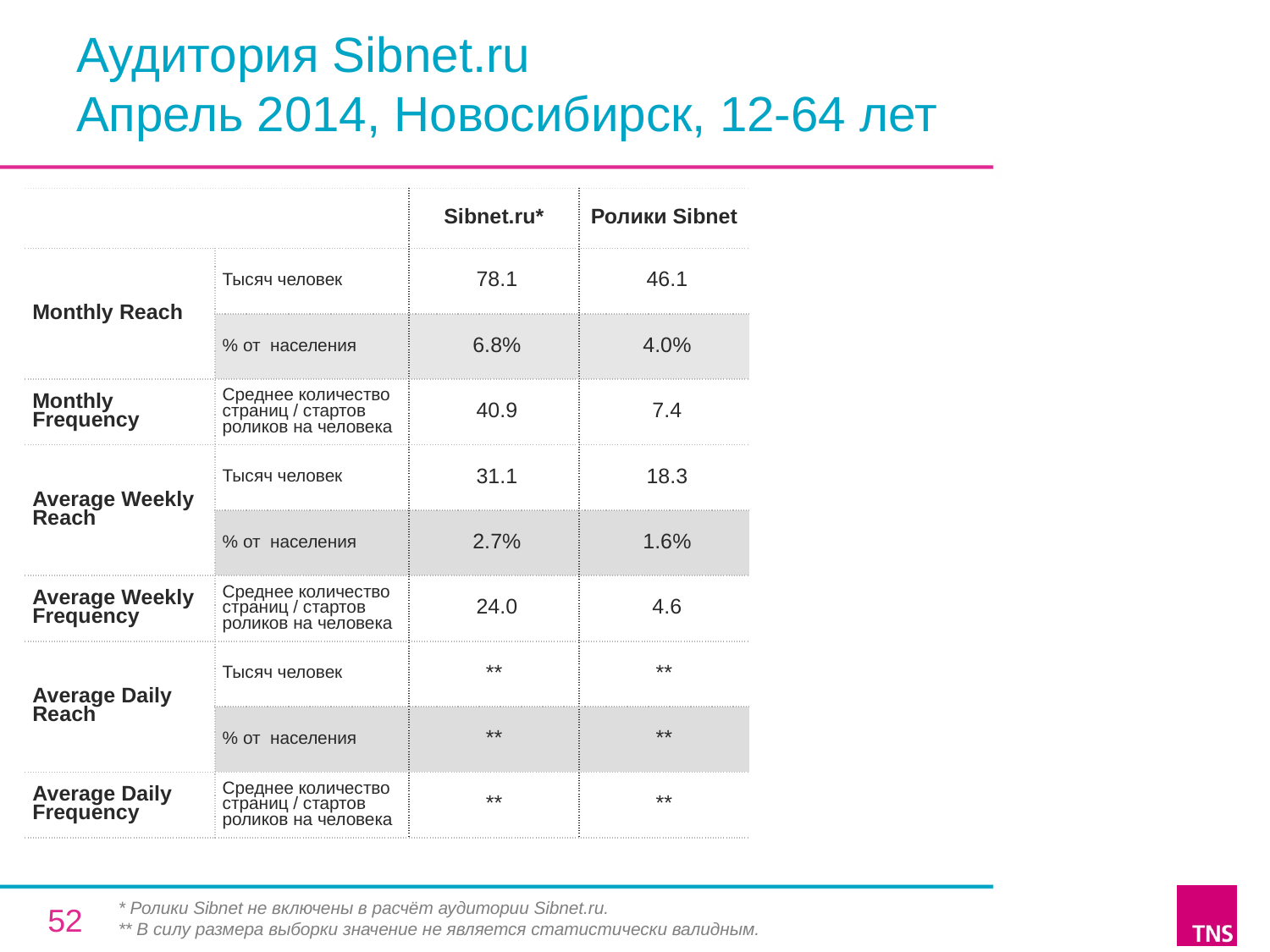

# Аудитория Sibnet.ru Апрель 2014, Новосибирск, 12-64 лет
|  |  | Sibnet.ru\* | Ролики Sibnet |
| --- | --- | --- | --- |
| Monthly Reach | Тысяч человек | 78.1 | 46.1 |
|  | % от населения | 6.8% | 4.0% |
| Monthly Frequency | Среднее количество страниц / стартов роликов на человека | 40.9 | 7.4 |
| Average Weekly Reach | Тысяч человек | 31.1 | 18.3 |
|  | % от населения | 2.7% | 1.6% |
| Average Weekly Frequency | Среднее количество страниц / стартов роликов на человека | 24.0 | 4.6 |
| Average Daily Reach | Тысяч человек | \*\* | \*\* |
|  | % от населения | \*\* | \*\* |
| Average Daily Frequency | Среднее количество страниц / стартов роликов на человека | \*\* | \*\* |
* Ролики Sibnet не включены в расчёт аудитории Sibnet.ru.
** В силу размера выборки значение не является статистически валидным.
52